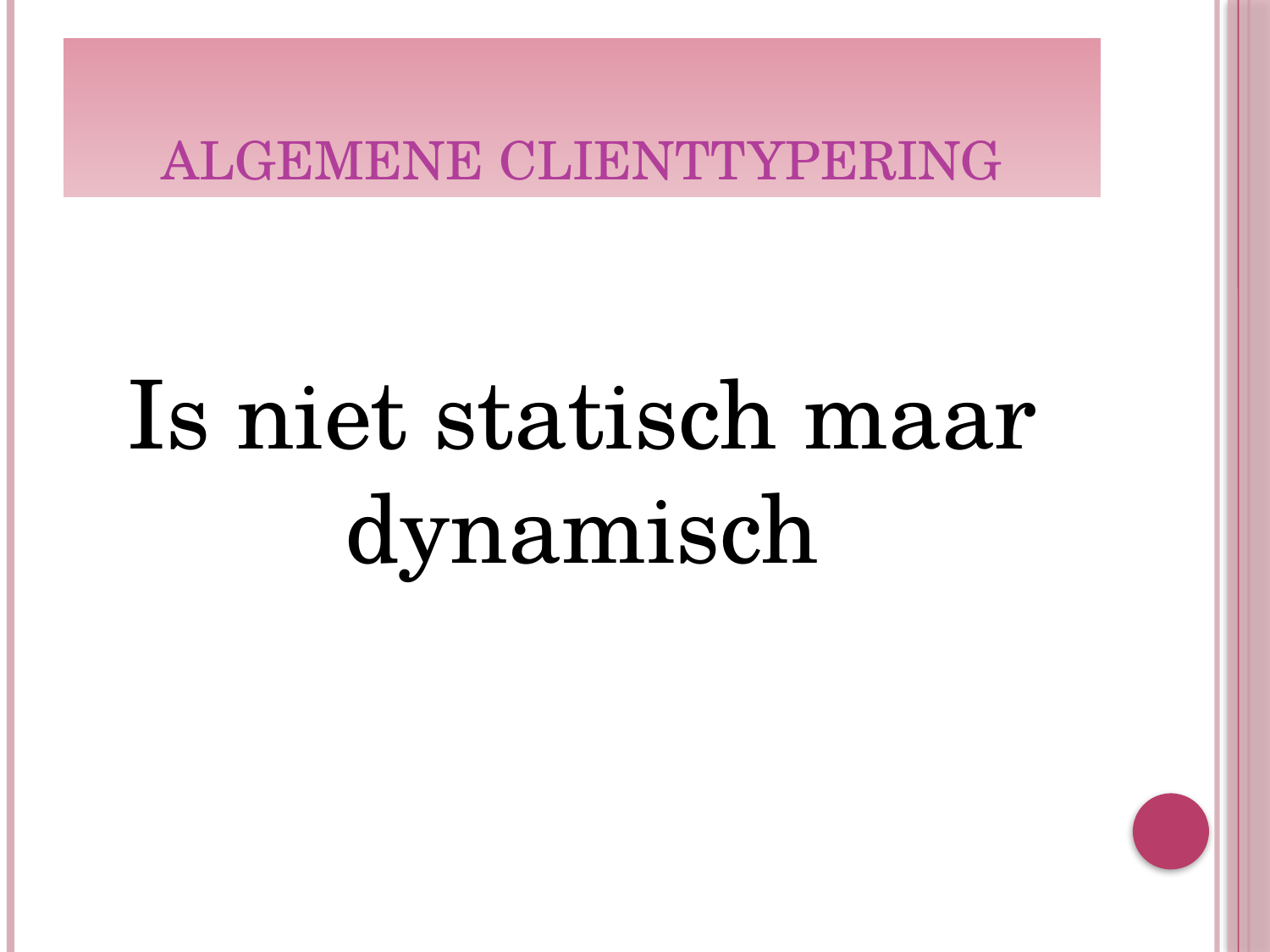

# Algemene clienttypering

Is niet statisch maar dynamisch